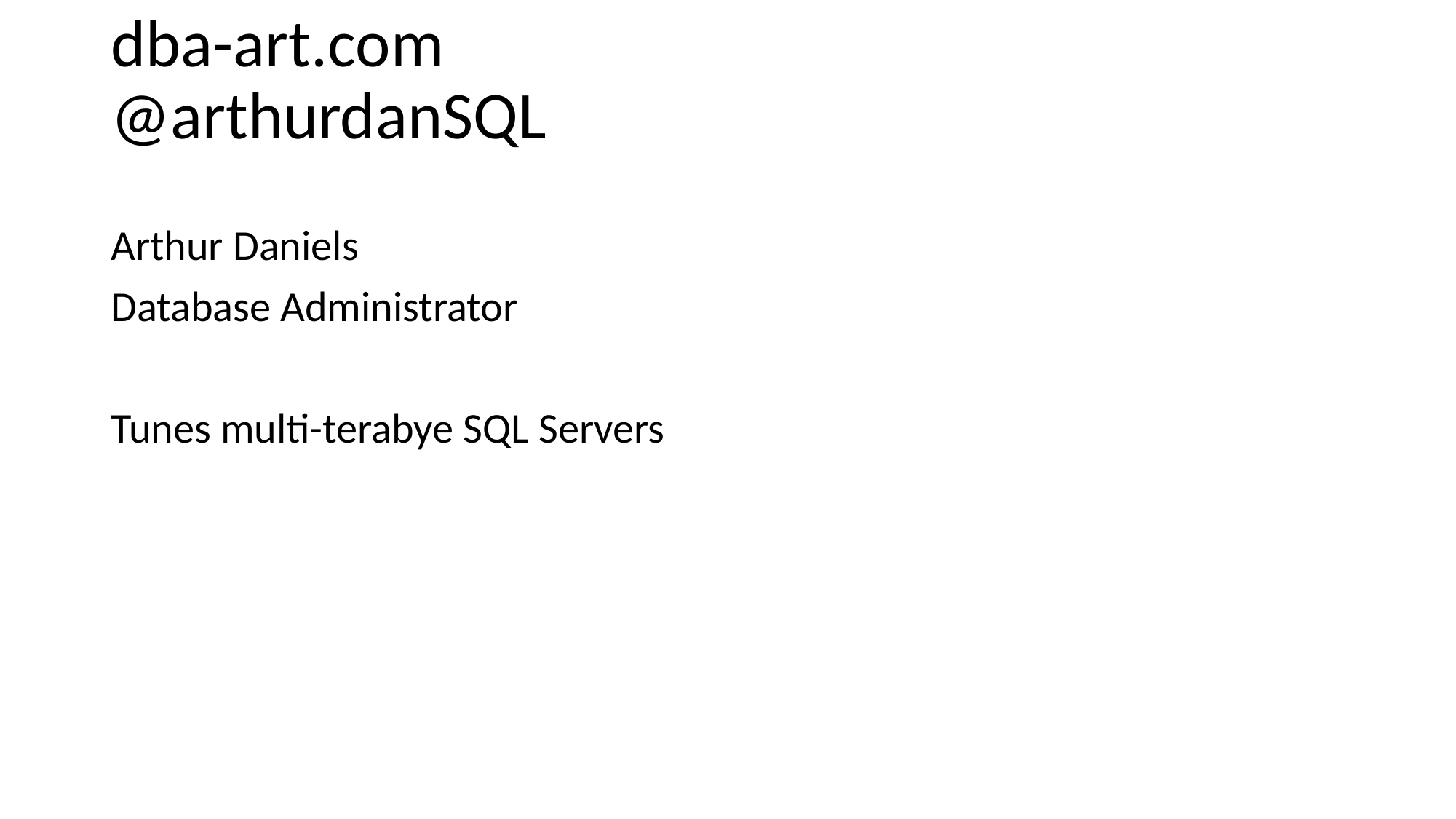

# dba-art.com @arthurdanSQL
Arthur Daniels
Database Administrator

Tunes multi-terabye SQL Servers